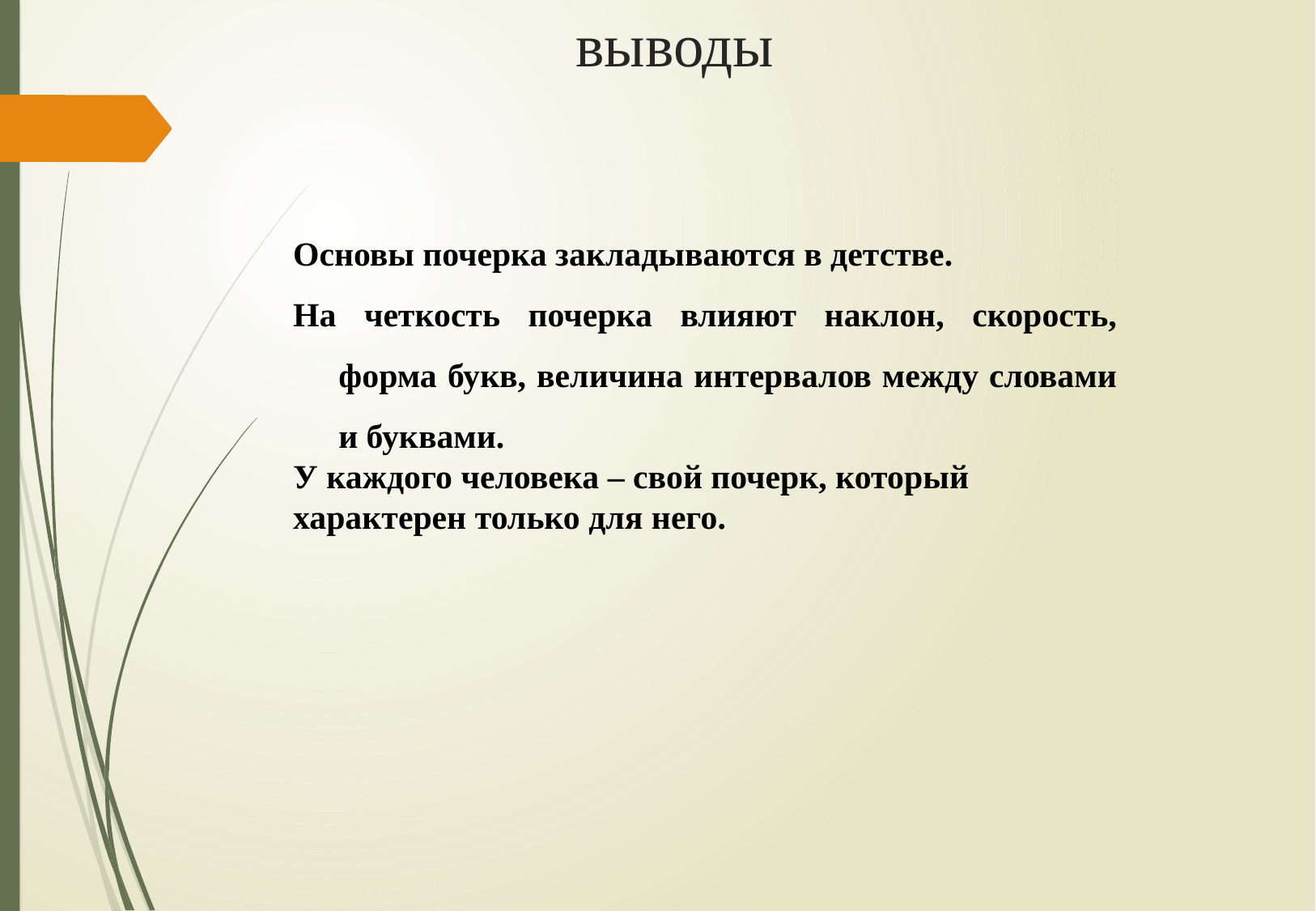

# выводы
Основы почерка закладываются в детстве.
На четкость почерка влияют наклон, скорость, форма букв, величина интервалов между словами и буквами.
У каждого человека – свой почерк, который характерен только для него.